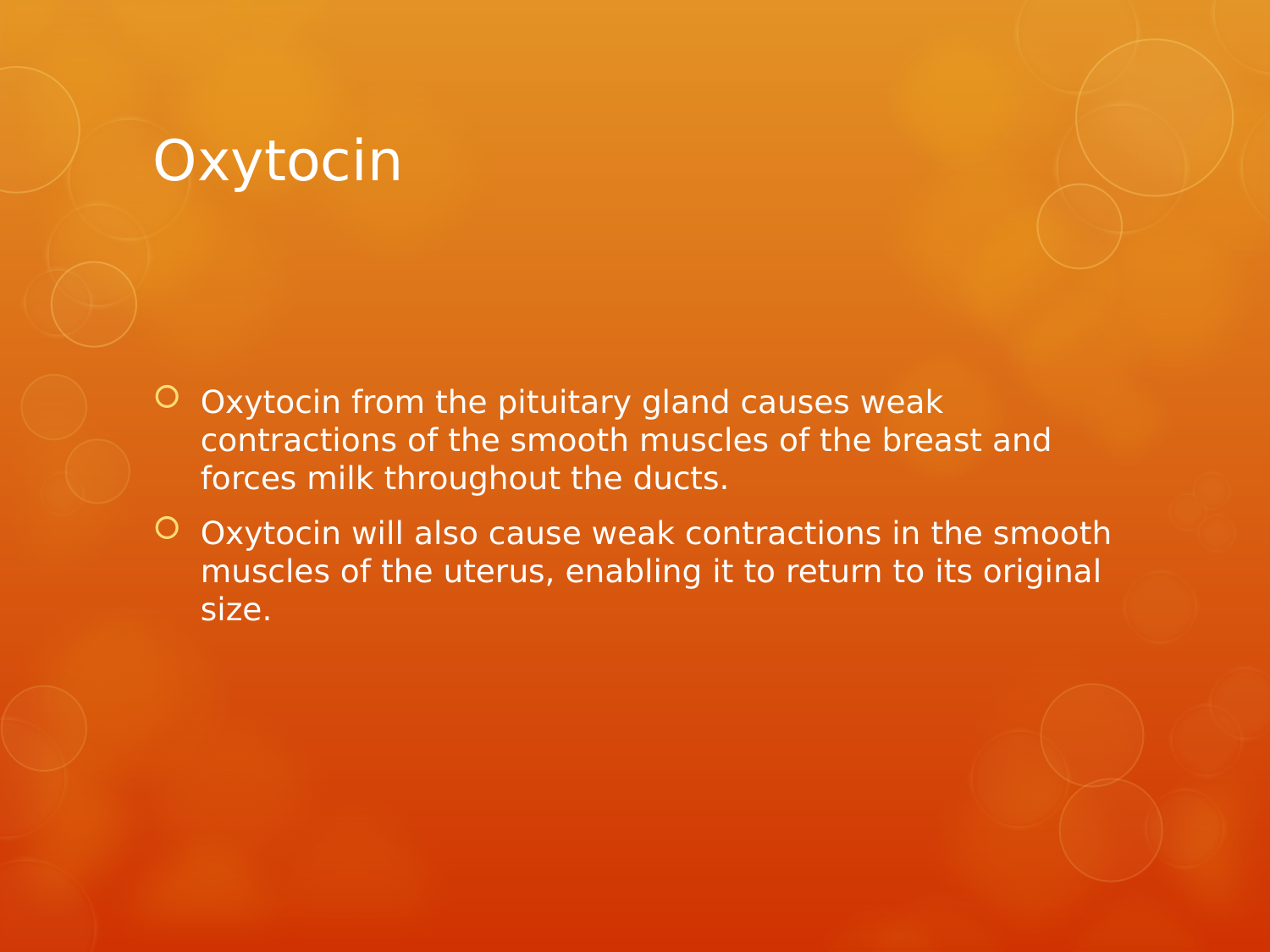

# Oxytocin
Oxytocin from the pituitary gland causes weak contractions of the smooth muscles of the breast and forces milk throughout the ducts.
Oxytocin will also cause weak contractions in the smooth muscles of the uterus, enabling it to return to its original size.